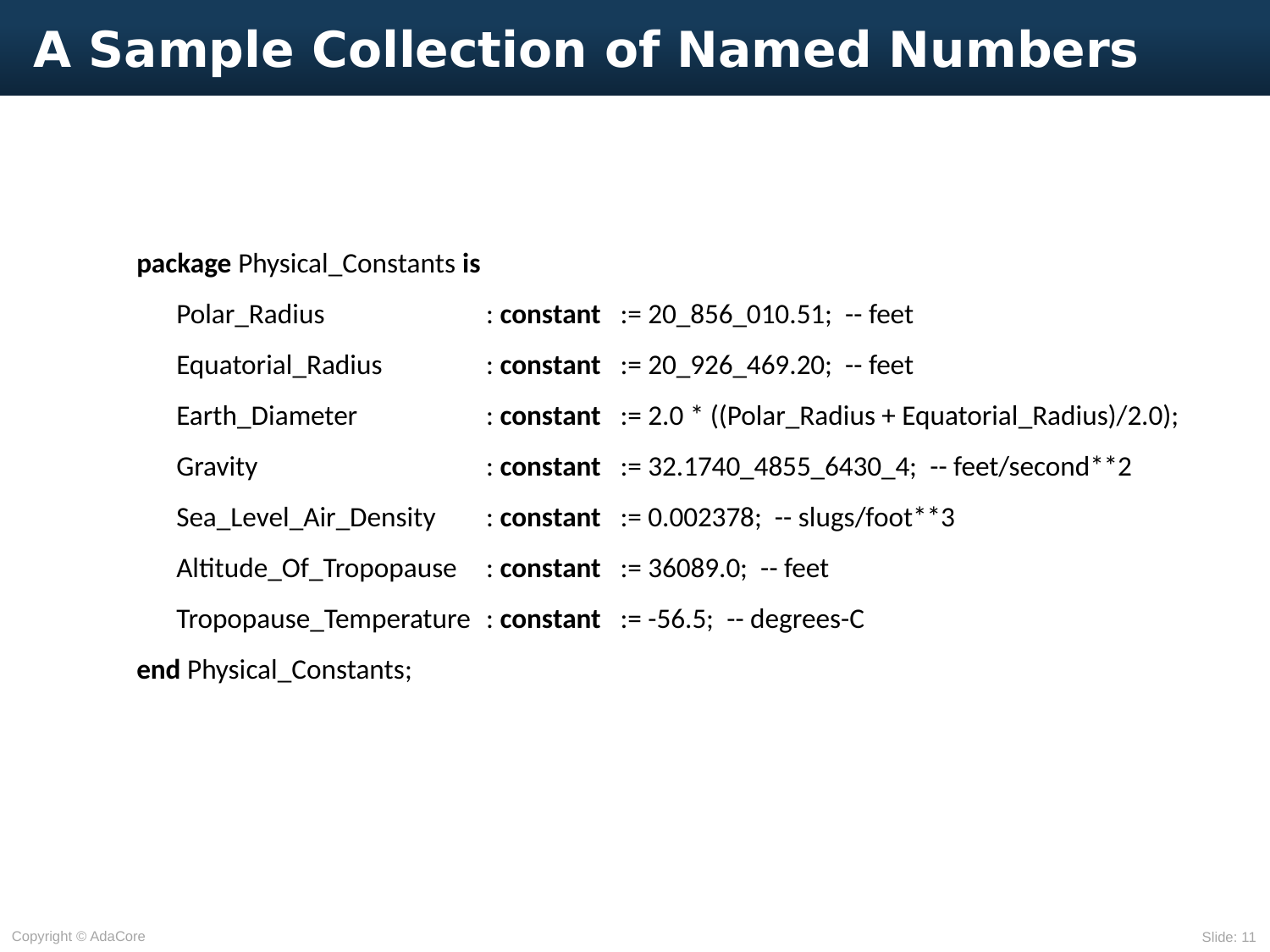

# A Sample Collection of Named Numbers
package Physical_Constants is
	Polar_Radius	: constant	:= 20_856_010.51;  -- feet
	Equatorial_Radius	: constant	:= 20_926_469.20;  -- feet
	Earth_Diameter	: constant	:= 2.0 * ((Polar_Radius + Equatorial_Radius)/2.0);
	Gravity	: constant	:= 32.1740_4855_6430_4;  -- feet/second**2
	Sea_Level_Air_Density	: constant	:= 0.002378;  -- slugs/foot**3
	Altitude_Of_Tropopause	: constant	:= 36089.0;  -- feet
	Tropopause_Temperature	: constant	:= -56.5;  -- degrees-C
end Physical_Constants;